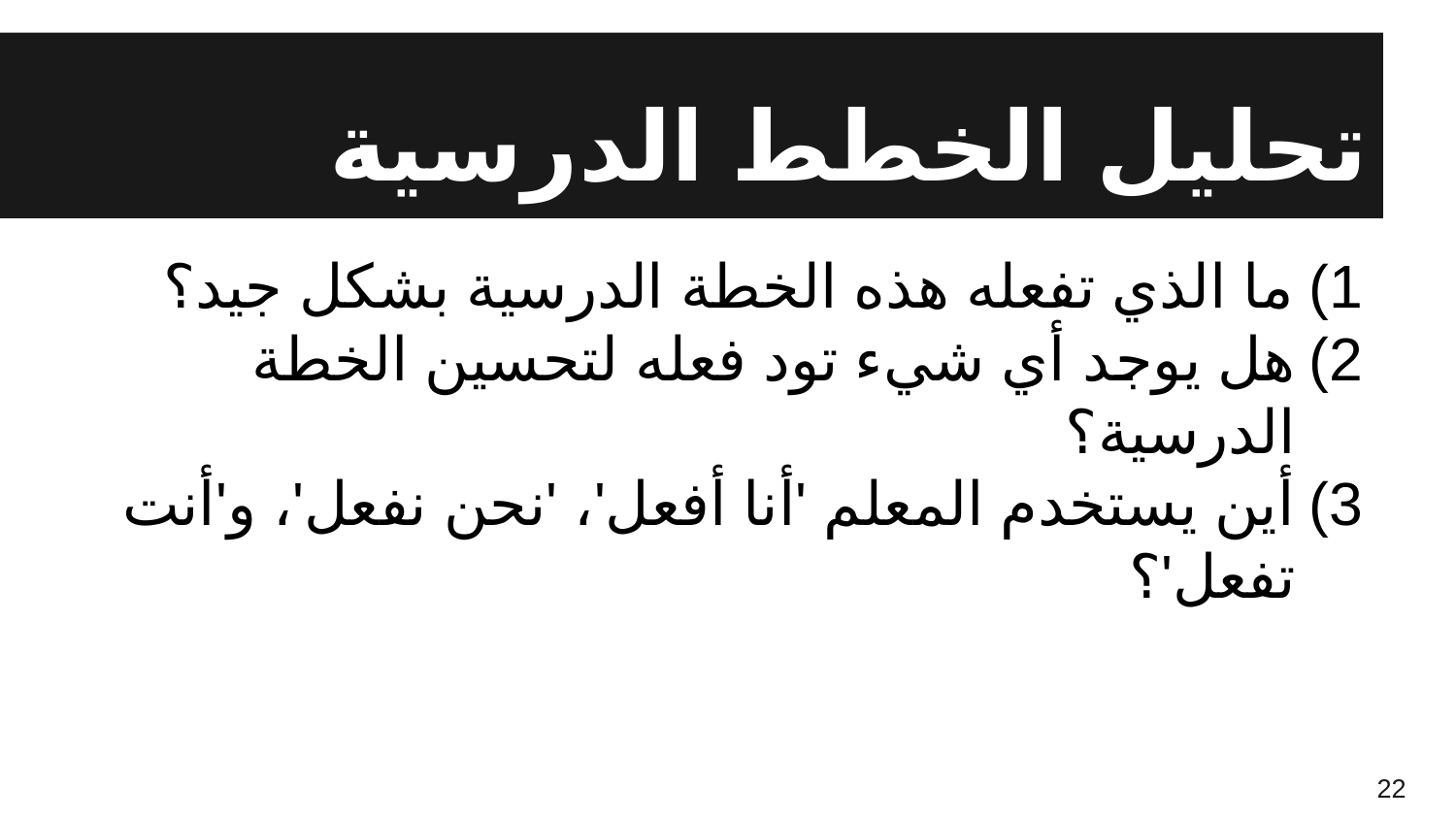

# تحليل الخطط الدرسية
ما الذي تفعله هذه الخطة الدرسية بشكل جيد؟
هل يوجد أي شيء تود فعله لتحسين الخطة الدرسية؟
أين يستخدم المعلم 'أنا أفعل'، 'نحن نفعل'، و'أنت تفعل'؟
22